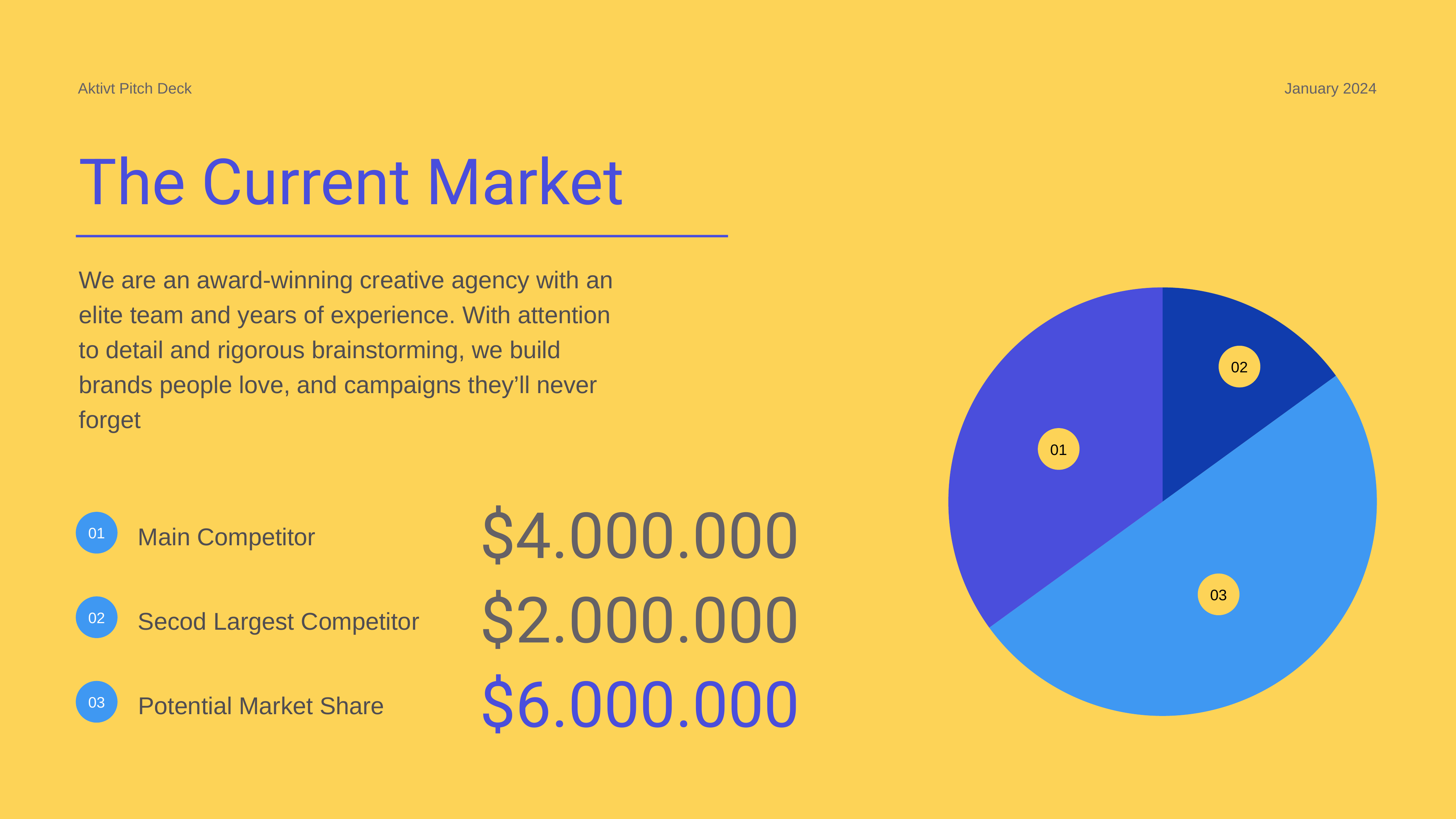

Aktivt Pitch Deck
January 2024
The Current Market

We are an award-winning creative agency with an elite team and years of experience. With attention to detail and rigorous brainstorming, we build brands people love, and campaigns they’ll never forget

### Chart

| Category | Region 1 |
|---|---|
| April | 15.0 |
| May | 50.0 |
| June | 35.0 |
02
01
$4.000.000
01
Main Competitor
03
$2.000.000
02
Secod Largest Competitor
$6.000.000
03
Potential Market Share